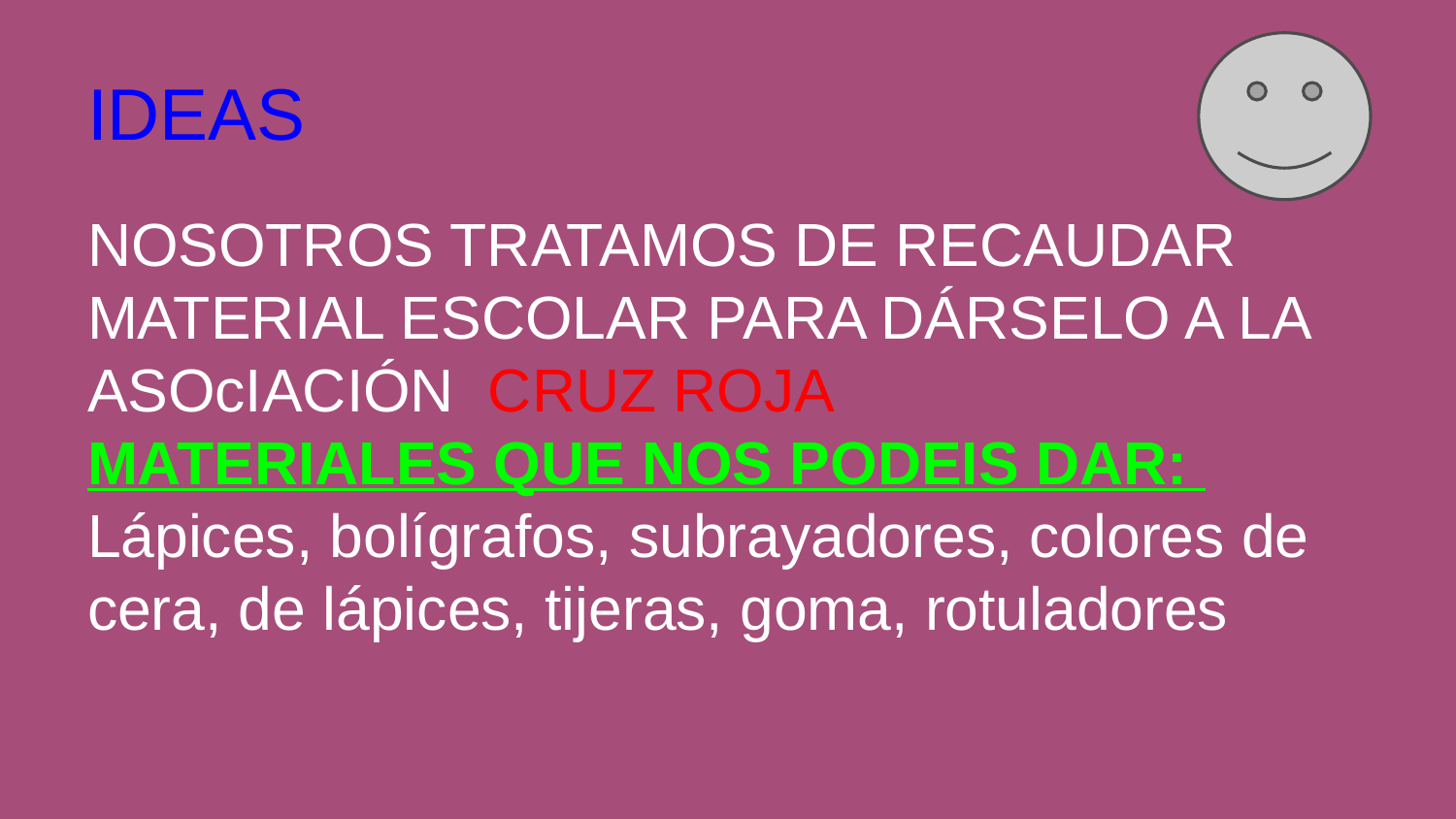

# IDEAS
NOSOTROS TRATAMOS DE RECAUDAR MATERIAL ESCOLAR PARA DÁRSELO A LA ASOcIACIÓN  CRUZ ROJA
MATERIALES QUE NOS PODEIS DAR:
Lápices, bolígrafos, subrayadores, colores de cera, de lápices, tijeras, goma, rotuladores